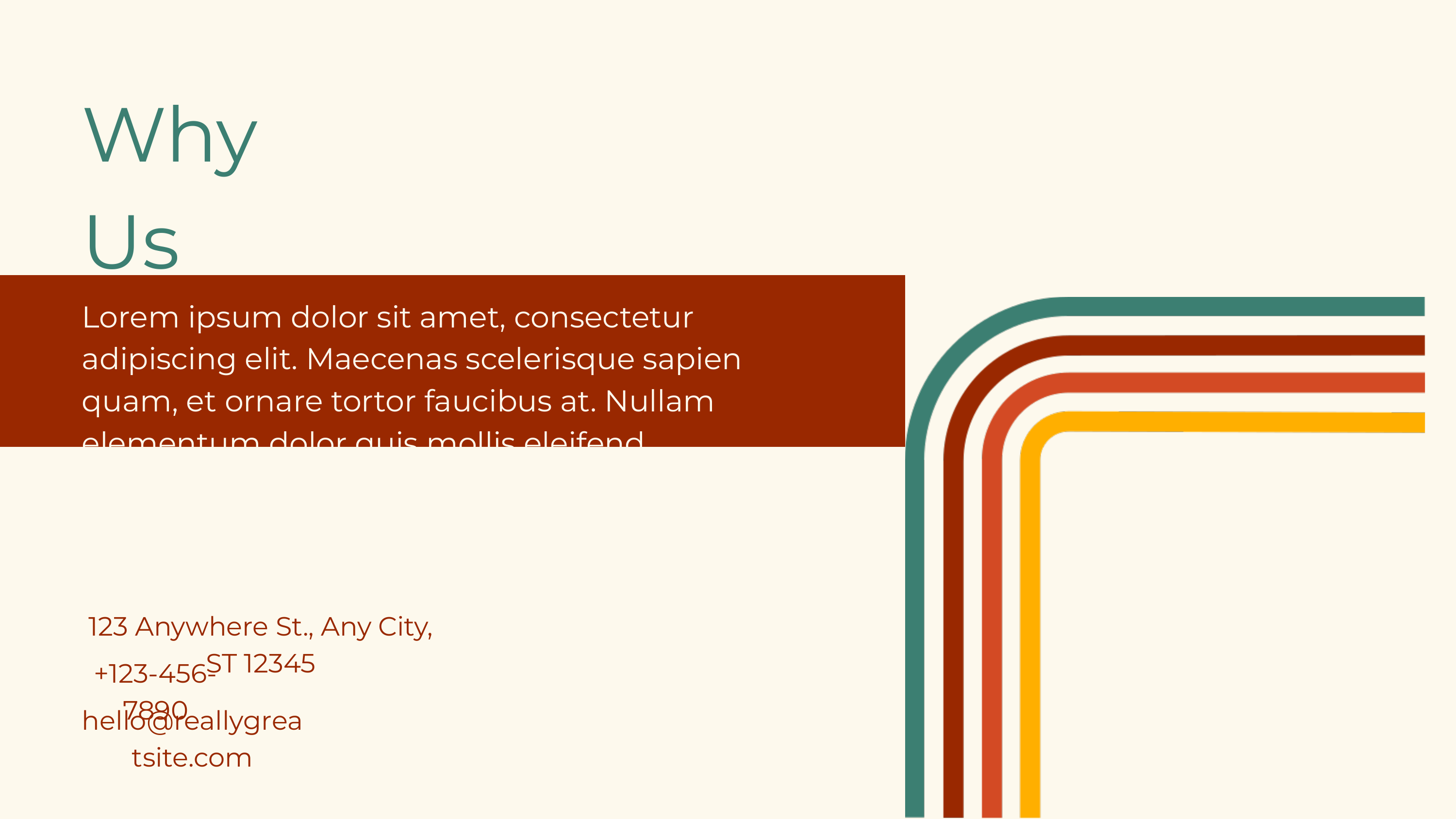

Why Us

Lorem ipsum dolor sit amet, consectetur adipiscing elit. Maecenas scelerisque sapien quam, et ornare tortor faucibus at. Nullam elementum dolor quis mollis eleifend.

123 Anywhere St., Any City, ST 12345
+123-456-7890
hello@reallygreatsite.com